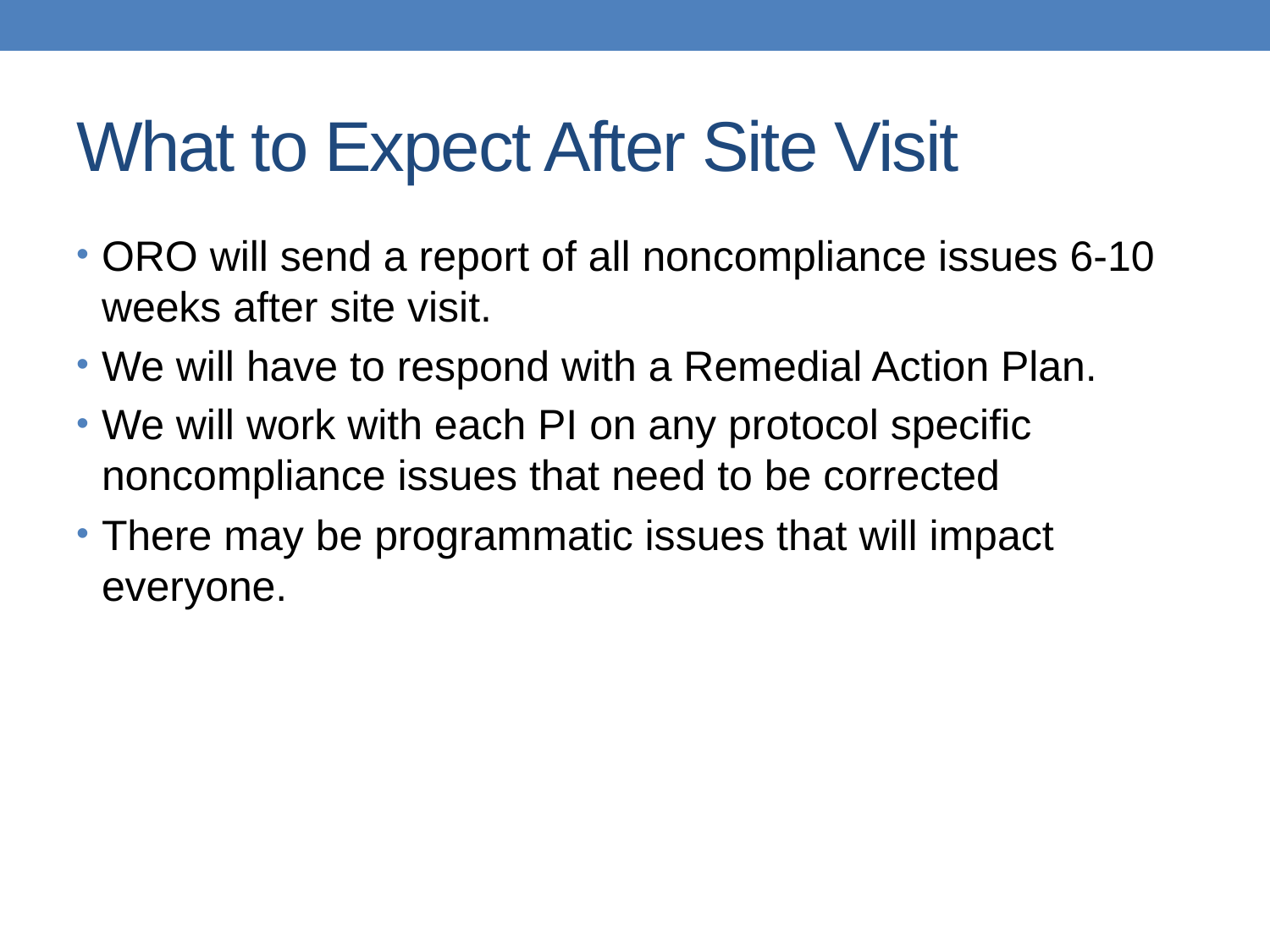

# What to Expect After Site Visit
ORO will send a report of all noncompliance issues 6-10 weeks after site visit.
We will have to respond with a Remedial Action Plan.
We will work with each PI on any protocol specific noncompliance issues that need to be corrected
There may be programmatic issues that will impact everyone.